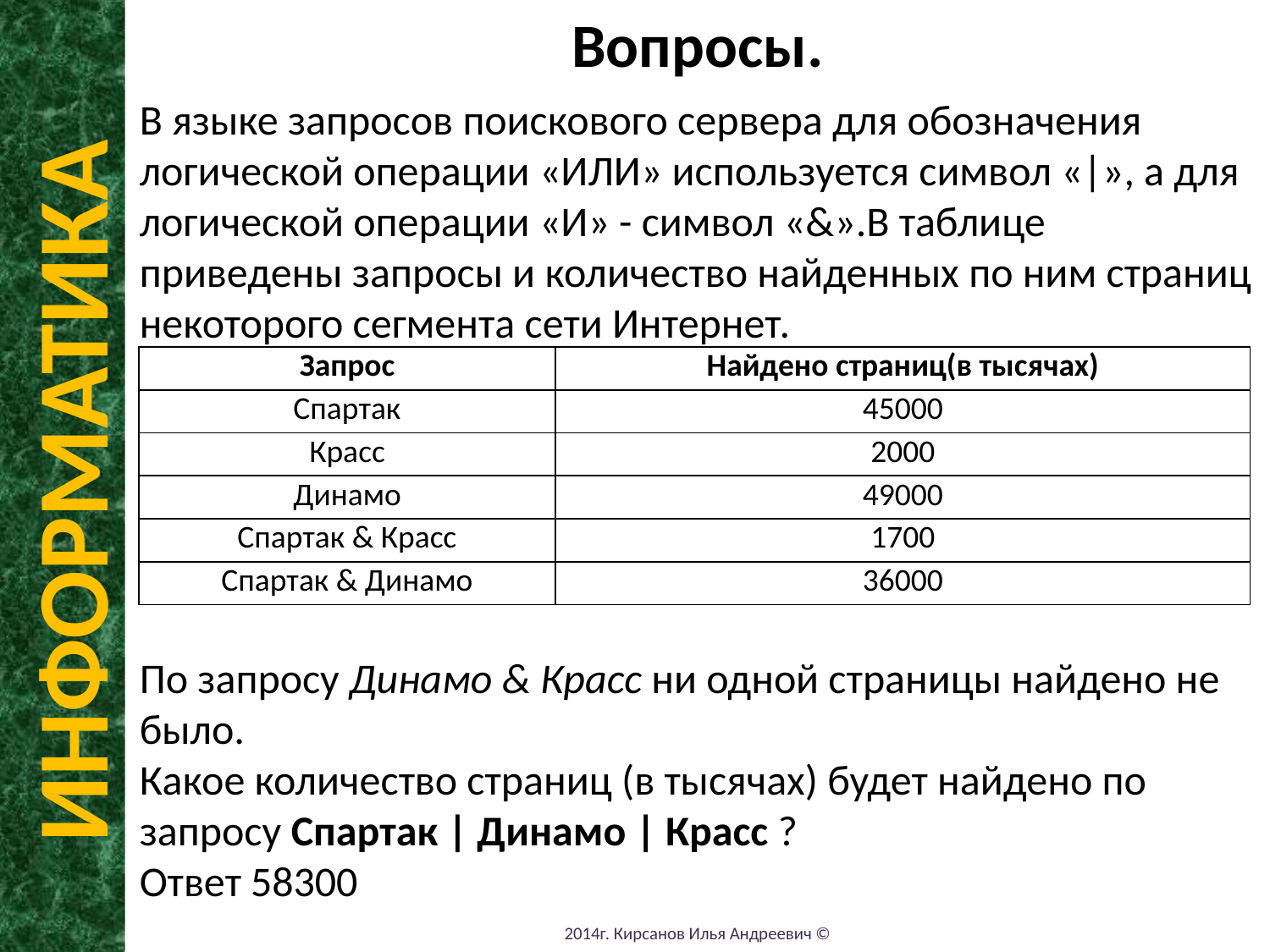

Вопросы.

В языке запросов поискового сервера для обозначения логической операции «ИЛИ» используется символ «|», а для логической операции «И» - символ «&».В таблице приведены запросы и количество найденных по ним страниц некоторого сегмента сети Интернет.

По запросу Динамо & Красс ни одной страницы найдено не было.
Какое количество страниц (в тысячах) будет найдено по запросу Спартак | Динамо | Красс ?
Ответ 58300

| Запрос | Найдено страниц(в тысячах) |
| --- | --- |
| Спартак | 45000 |
| Красс | 2000 |
| Динамо | 49000 |
| Спартак & Красс | 1700 |
| Спартак & Динамо | 36000 |
ИНФОРМАТИКА
2014г. Кирсанов Илья Андреевич ©